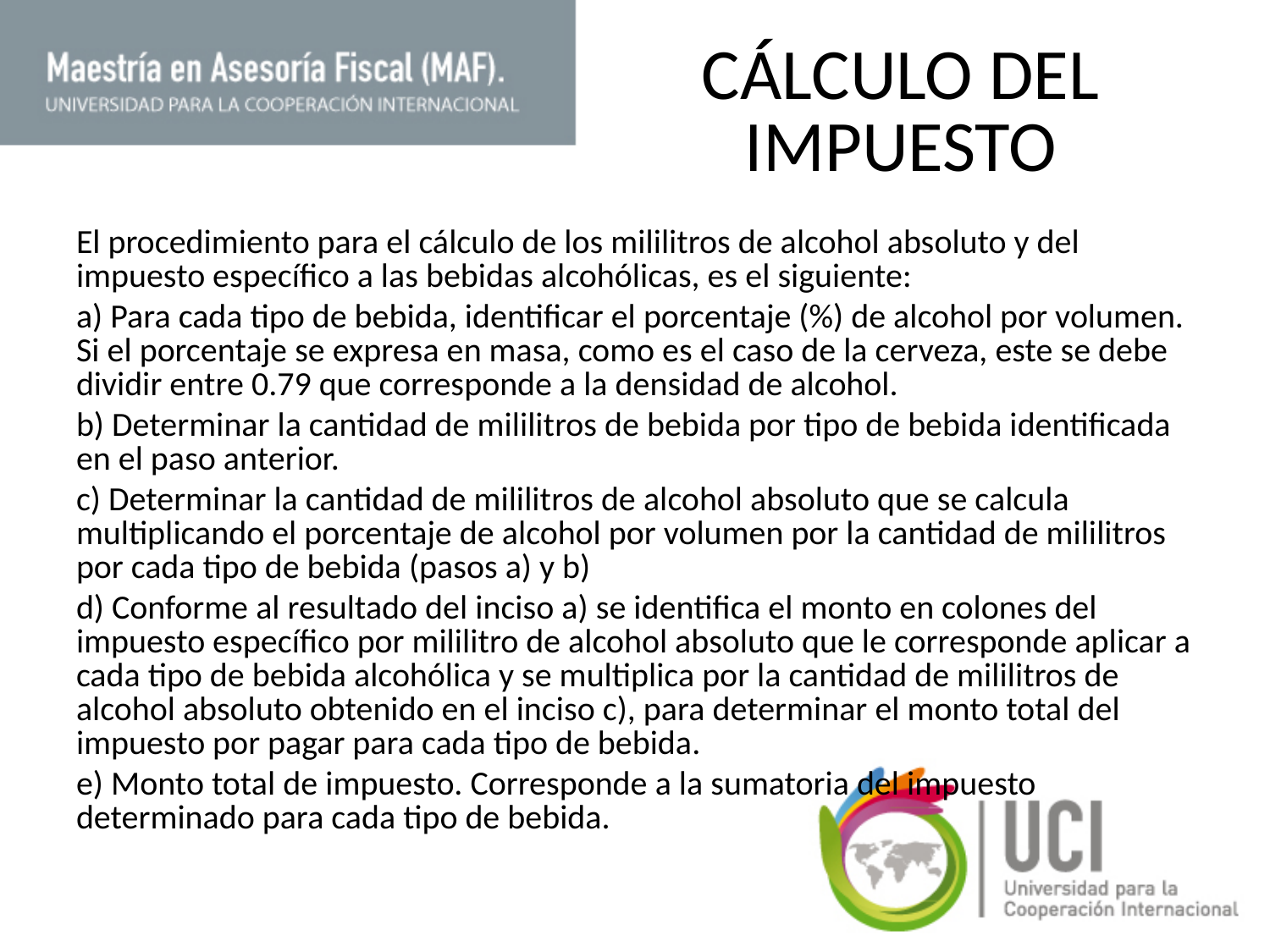

# CÁLCULO DEL IMPUESTO
El procedimiento para el cálculo de los mililitros de alcohol absoluto y del impuesto específico a las bebidas alcohólicas, es el siguiente:
a) Para cada tipo de bebida, identificar el porcentaje (%) de alcohol por volumen. Si el porcentaje se expresa en masa, como es el caso de la cerveza, este se debe dividir entre 0.79 que corresponde a la densidad de alcohol.
b) Determinar la cantidad de mililitros de bebida por tipo de bebida identificada en el paso anterior.
c) Determinar la cantidad de mililitros de alcohol absoluto que se calcula multiplicando el porcentaje de alcohol por volumen por la cantidad de mililitros por cada tipo de bebida (pasos a) y b)
d) Conforme al resultado del inciso a) se identifica el monto en colones del impuesto específico por mililitro de alcohol absoluto que le corresponde aplicar a cada tipo de bebida alcohólica y se multiplica por la cantidad de mililitros de alcohol absoluto obtenido en el inciso c), para determinar el monto total del impuesto por pagar para cada tipo de bebida.
e) Monto total de impuesto. Corresponde a la sumatoria del impuesto determinado para cada tipo de bebida.